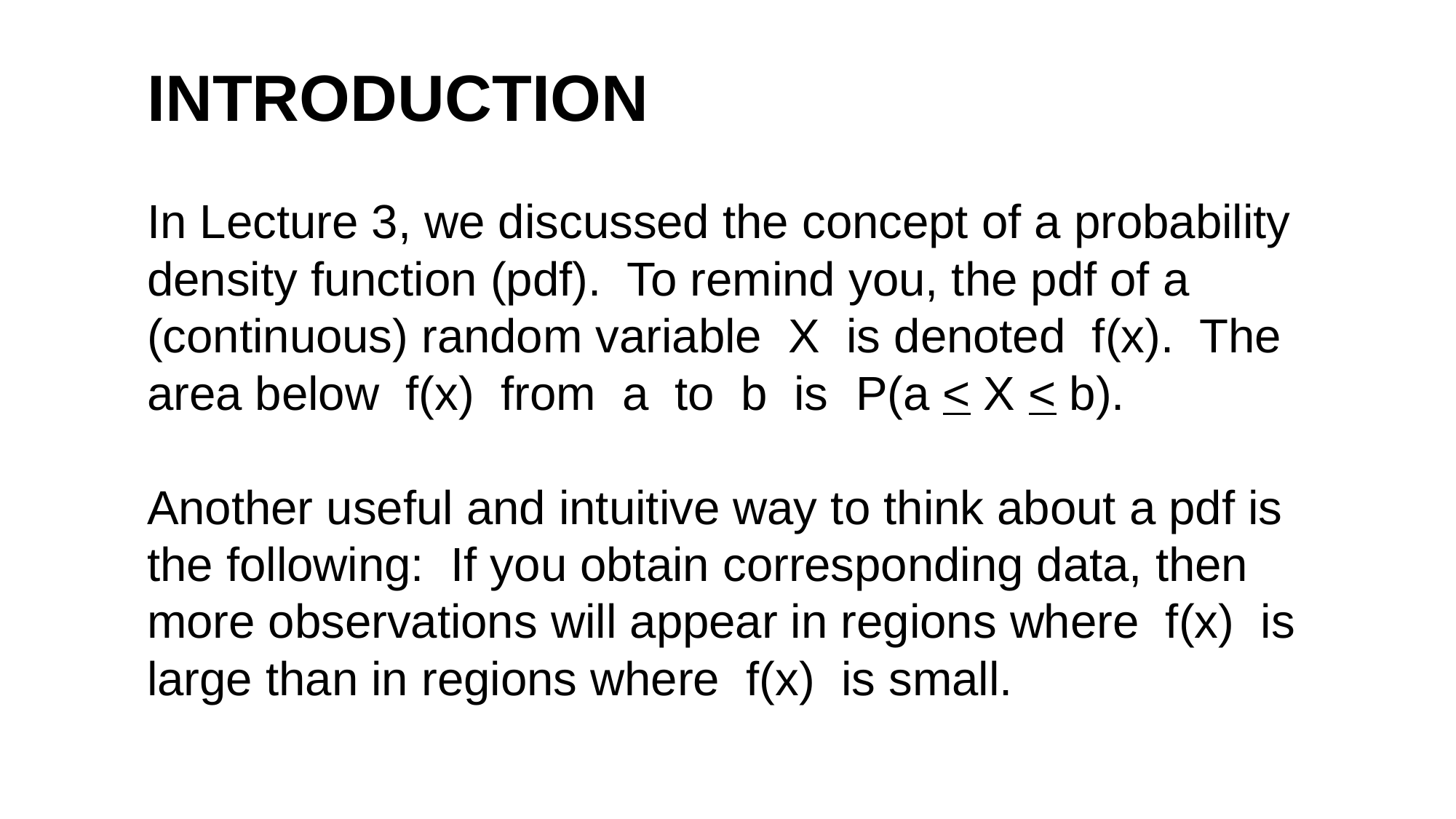

#
INTRODUCTION

In Lecture 3, we discussed the concept of a probability density function (pdf).  To remind you, the pdf of a (continuous) random variable  X  is denoted  f(x).  The area below  f(x)  from  a  to  b  is  P(a < X < b).

Another useful and intuitive way to think about a pdf is the following:  If you obtain corresponding data, then more observations will appear in regions where  f(x)  is large than in regions where  f(x)  is small.